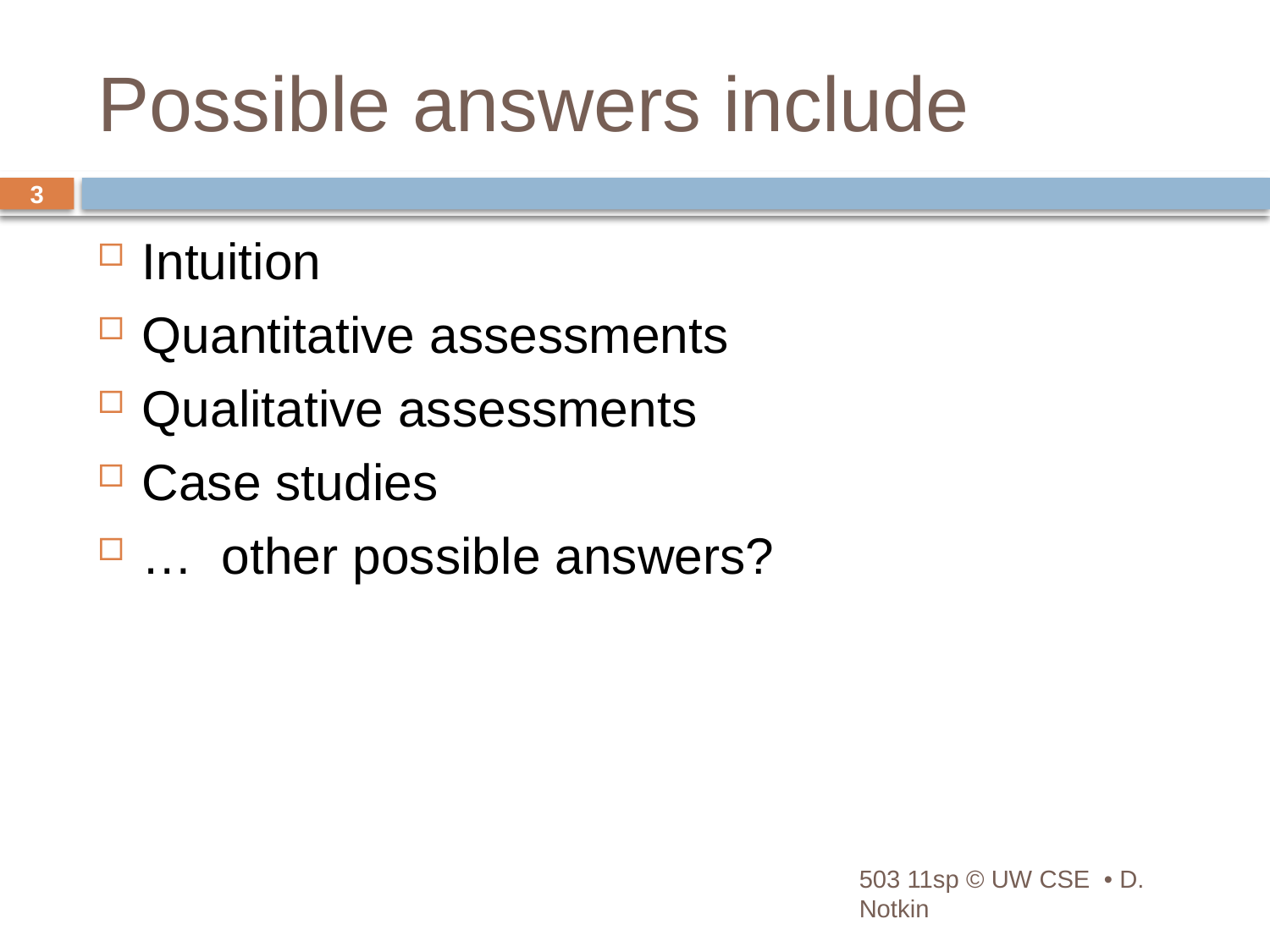

# Possible answers include
3
Intuition
Quantitative assessments
Qualitative assessments
Case studies
…  other possible answers?
503 11sp © UW CSE  • D. Notkin